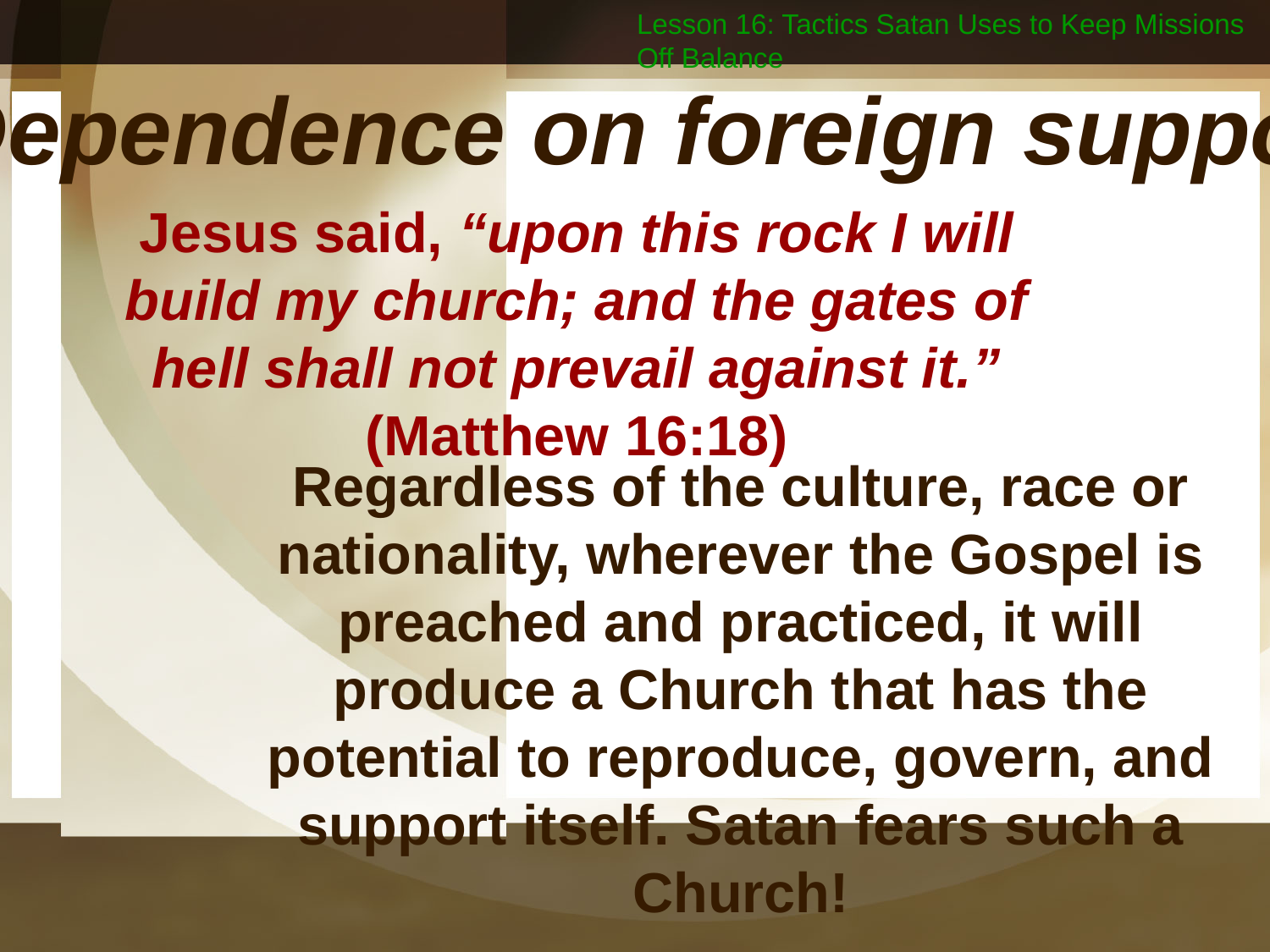

Lesson 16: Tactics Satan Uses to Keep Missions Off Balance
2. Dependence on foreign support.
Jesus said, “upon this rock I will build my church; and the gates of hell shall not prevail against it.” (Matthew 16:18)
Regardless of the culture, race or nationality, wherever the Gospel is preached and practiced, it will produce a Church that has the potential to reproduce, govern, and support itself. Satan fears such a Church!